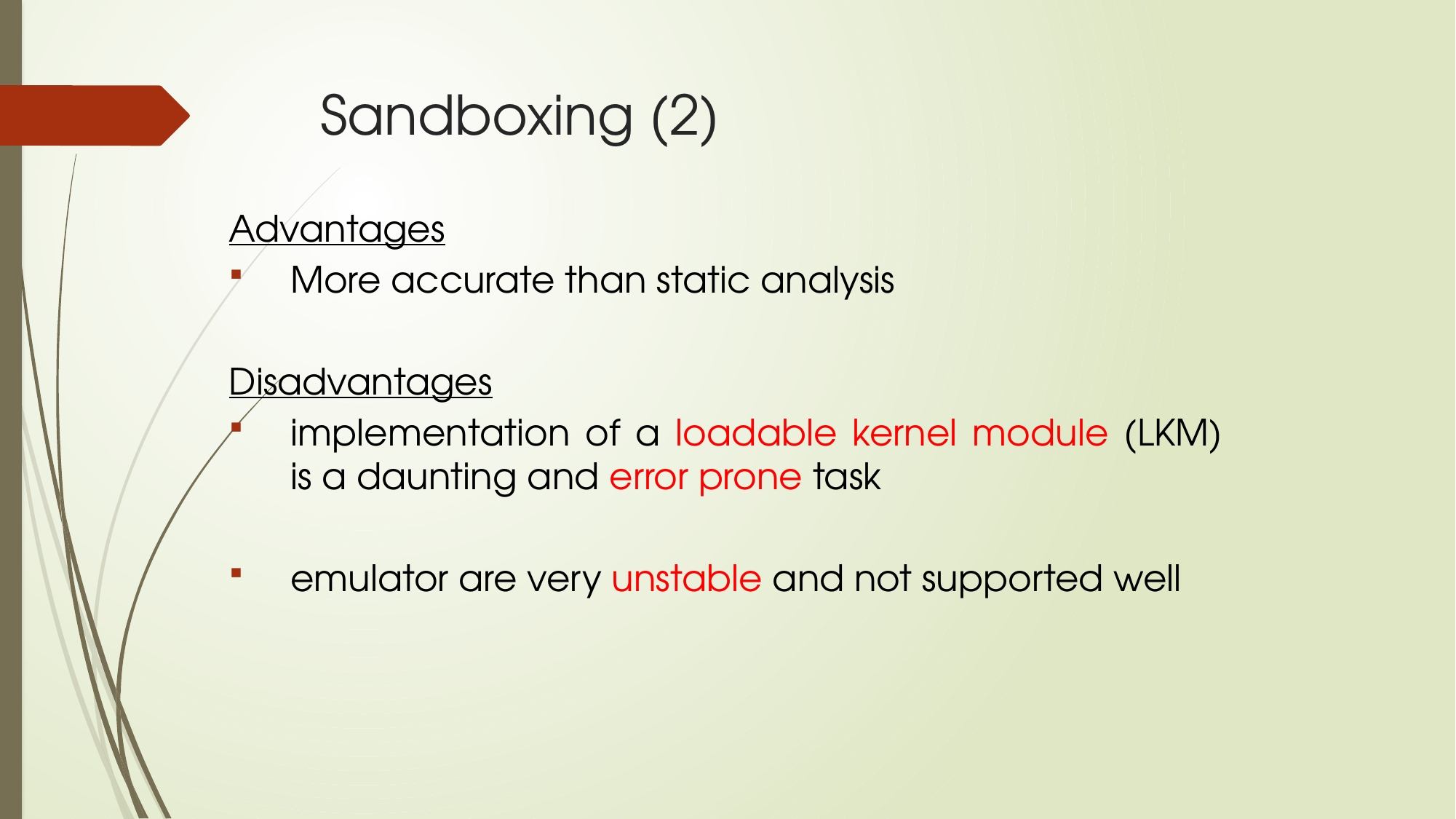

# Sandboxing (2)

Advantages
More accurate than static analysis

Disadvantages
implementation of a loadable kernel module (LKM) is a daunting and error prone task

emulator are very unstable and not supported well